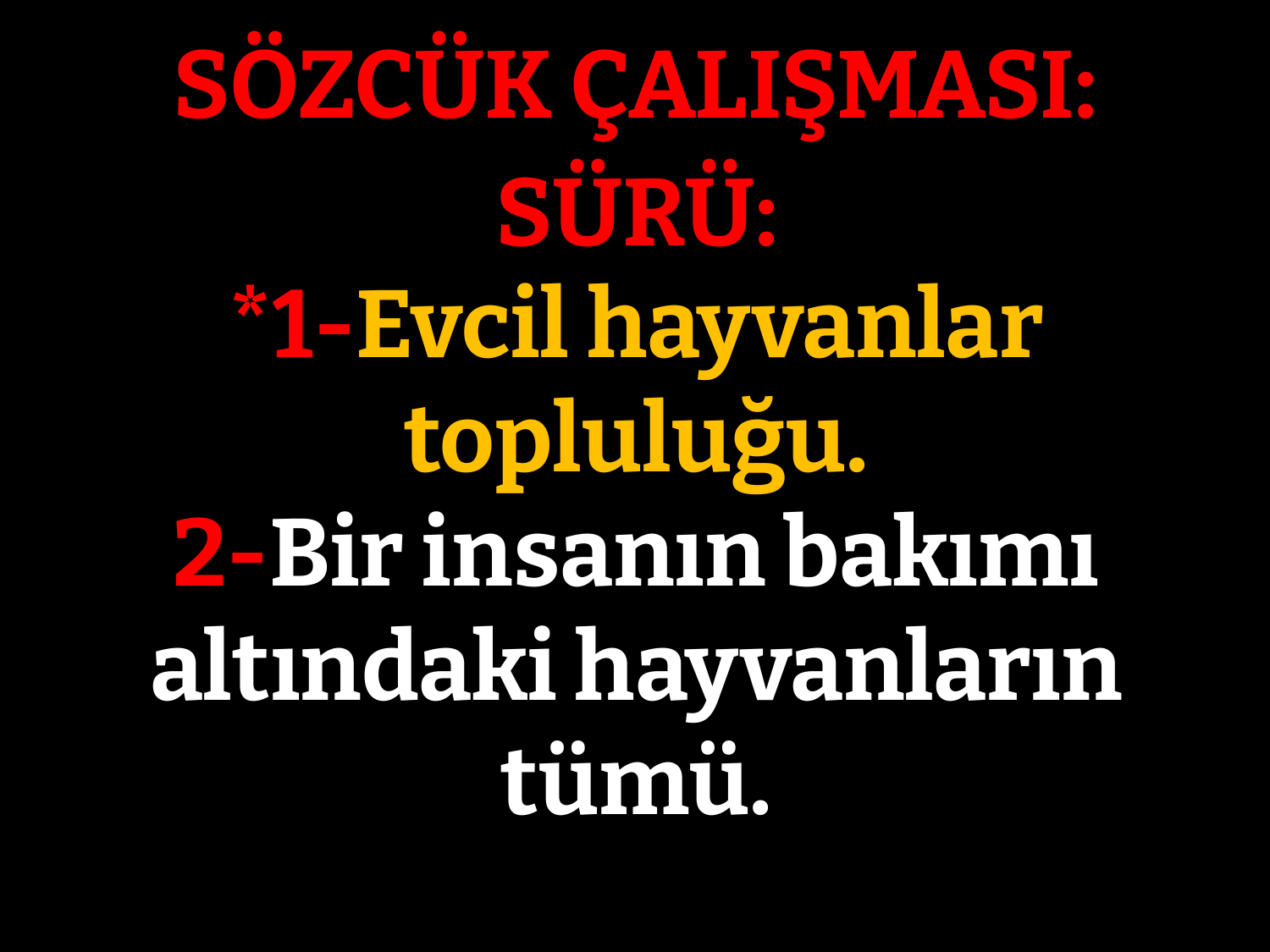

SÖZCÜK ÇALIŞMASI:
SÜRÜ:
*1-Evcil hayvanlar topluluğu.
2-Bir insanın bakımı altındaki hayvanların tümü.